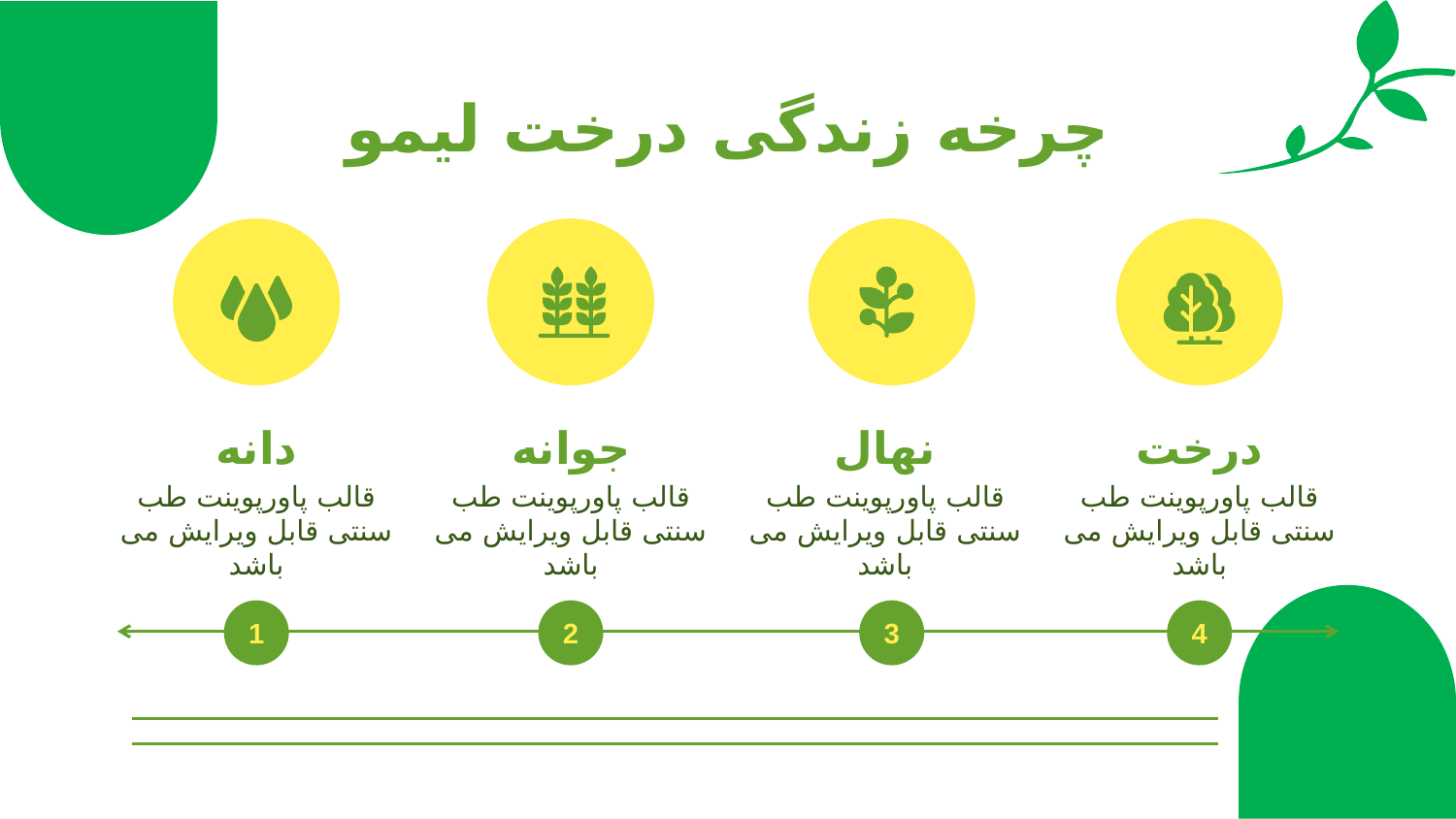

# چرخه زندگی درخت لیمو

دانه
جوانه
نهال
درخت
قالب پاورپوینت طب سنتی قابل ویرایش می باشد
قالب پاورپوینت طب سنتی قابل ویرایش می باشد
قالب پاورپوینت طب سنتی قابل ویرایش می باشد
قالب پاورپوینت طب سنتی قابل ویرایش می باشد
1
2
3
4